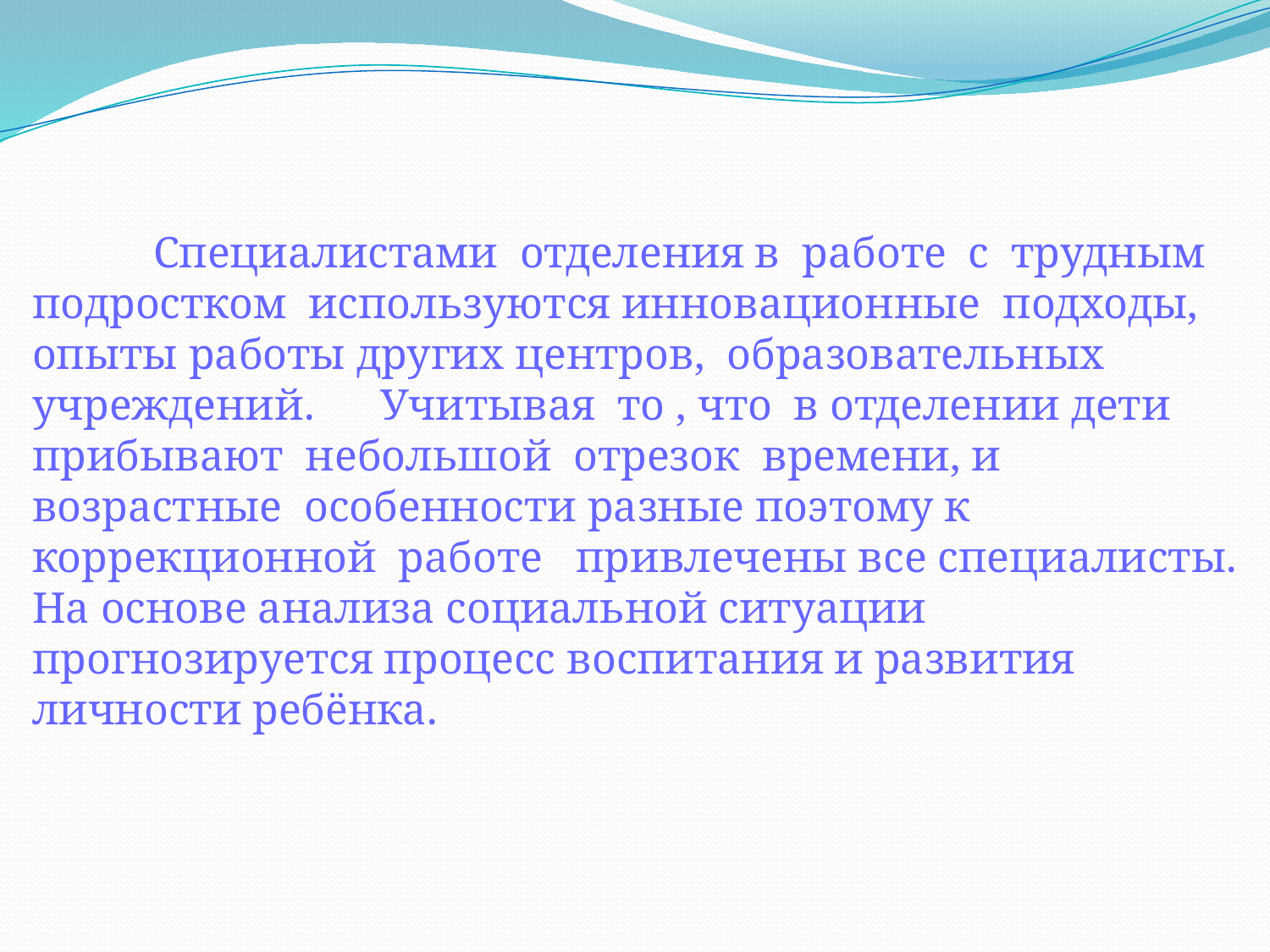

Специалистами  отделения в  работе  с  трудным  подростком  используются инновационные  подходы, опыты работы других центров,  образовательных  учреждений.      Учитывая  то , что  в отделении дети  прибывают  небольшой  отрезок  времени, и возрастные  особенности разные поэтому к  коррекционной  работе   привлечены все специалисты.
На основе анализа социальной ситуации прогнозируется процесс воспитания и развития личности ребёнка.